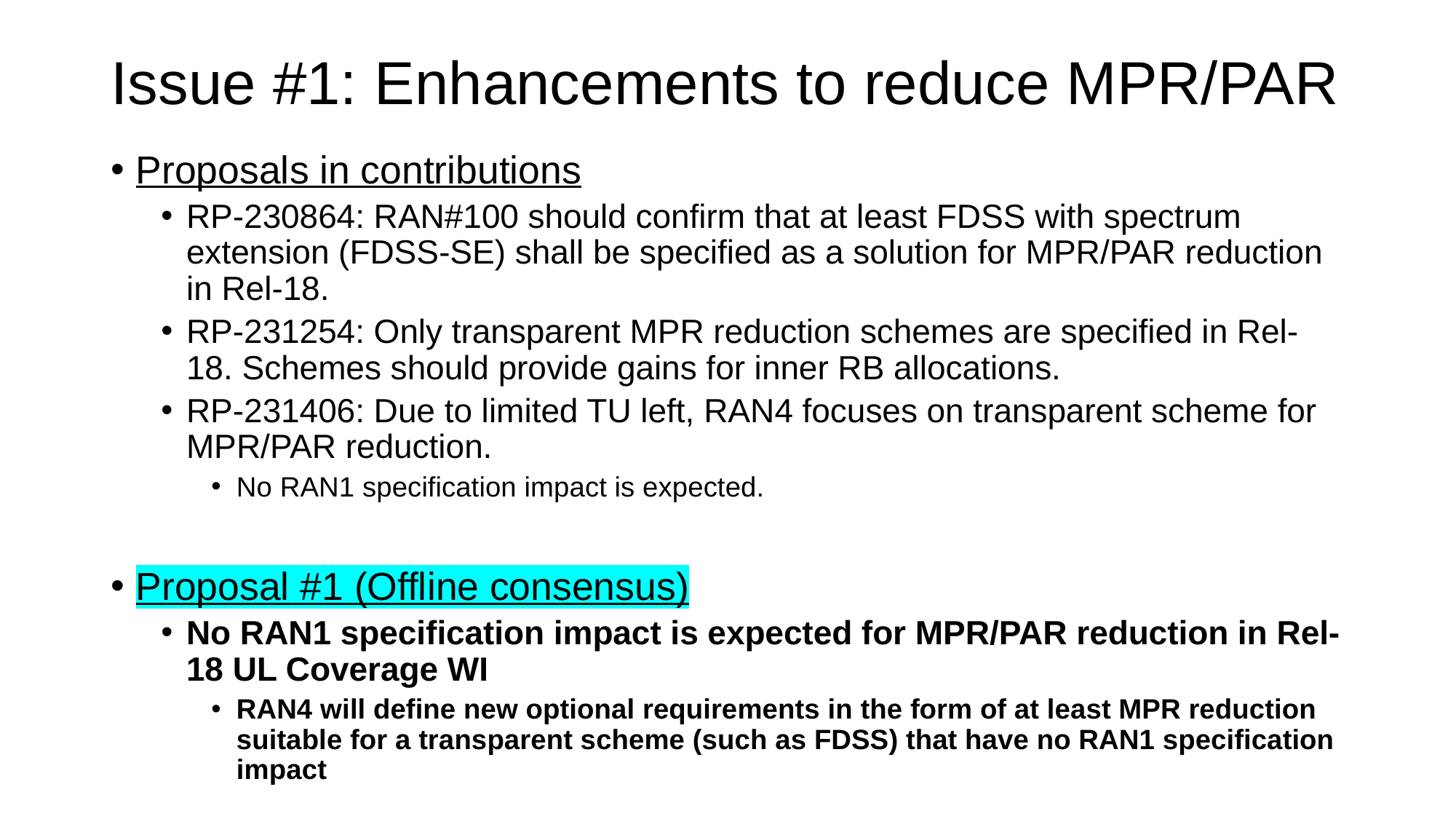

# Issue #1: Enhancements to reduce MPR/PAR
Proposals in contributions
RP-230864: RAN#100 should confirm that at least FDSS with spectrum extension (FDSS-SE) shall be specified as a solution for MPR/PAR reduction in Rel-18.
RP-231254: Only transparent MPR reduction schemes are specified in Rel-18. Schemes should provide gains for inner RB allocations.
RP-231406: Due to limited TU left, RAN4 focuses on transparent scheme for MPR/PAR reduction.
No RAN1 specification impact is expected.

Proposal #1 (Offline consensus)
No RAN1 specification impact is expected for MPR/PAR reduction in Rel-18 UL Coverage WI
RAN4 will define new optional requirements in the form of at least MPR reduction suitable for a transparent scheme (such as FDSS) that have no RAN1 specification impact